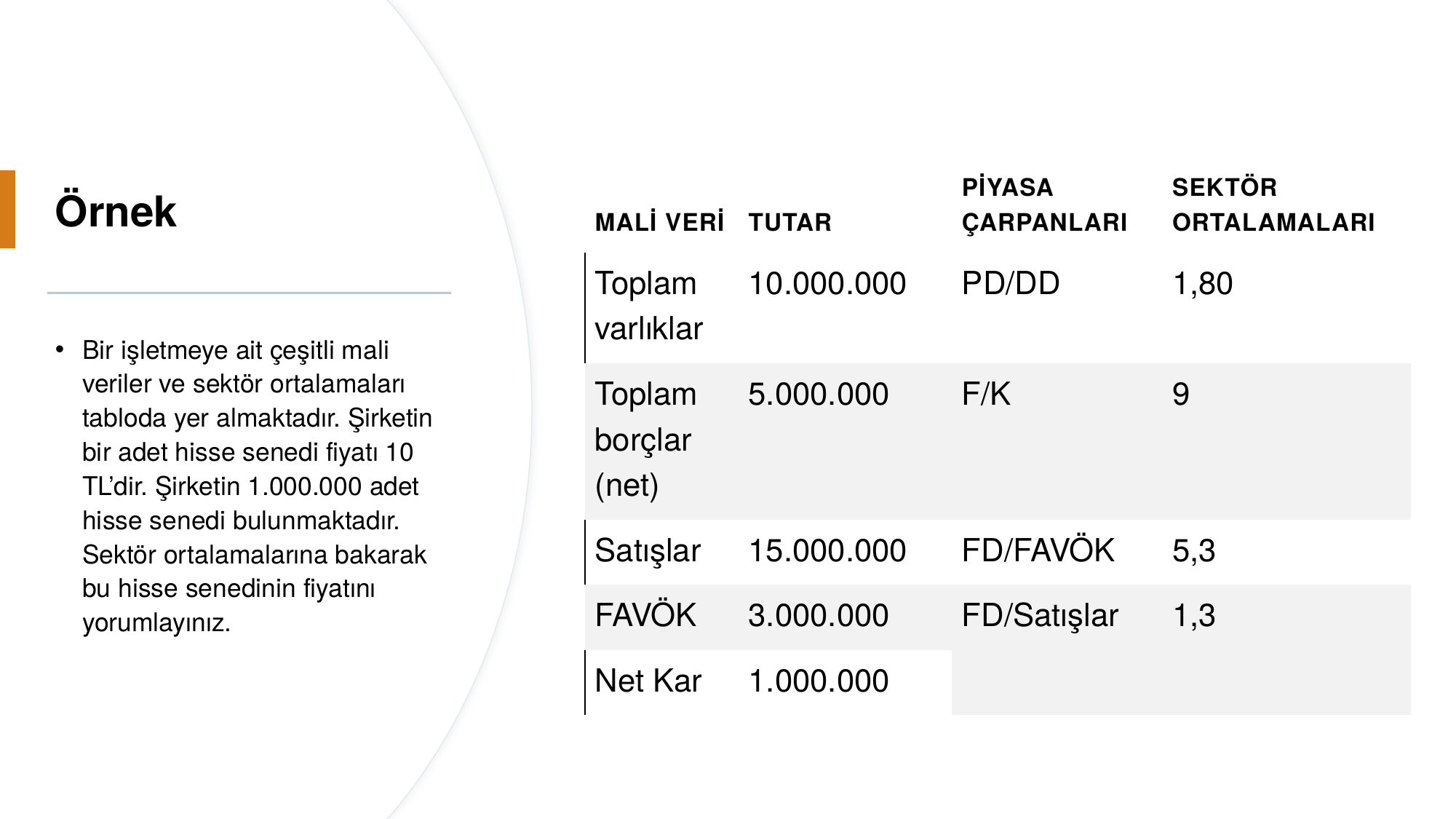

# Örnek
| Mali Veri | Tutar | Piyasa Çarpanları | Sektör Ortalamaları |
| --- | --- | --- | --- |
| Toplam varlıklar | 10.000.000 | PD/DD | 1,80 |
| Toplam borçlar (net) | 5.000.000 | F/K | 9 |
| Satışlar | 15.000.000 | FD/FAVÖK | 5,3 |
| FAVÖK | 3.000.000 | FD/Satışlar | 1,3 |
| Net Kar | 1.000.000 |  |  |

Bir işletmeye ait çeşitli mali veriler ve sektör ortalamaları tabloda yer almaktadır. Şirketin bir adet hisse senedi fiyatı 10 TL’dir. Şirketin 1.000.000 adet hisse senedi bulunmaktadır.  Sektör ortalamalarına bakarak bu hisse senedinin fiyatını yorumlayınız.